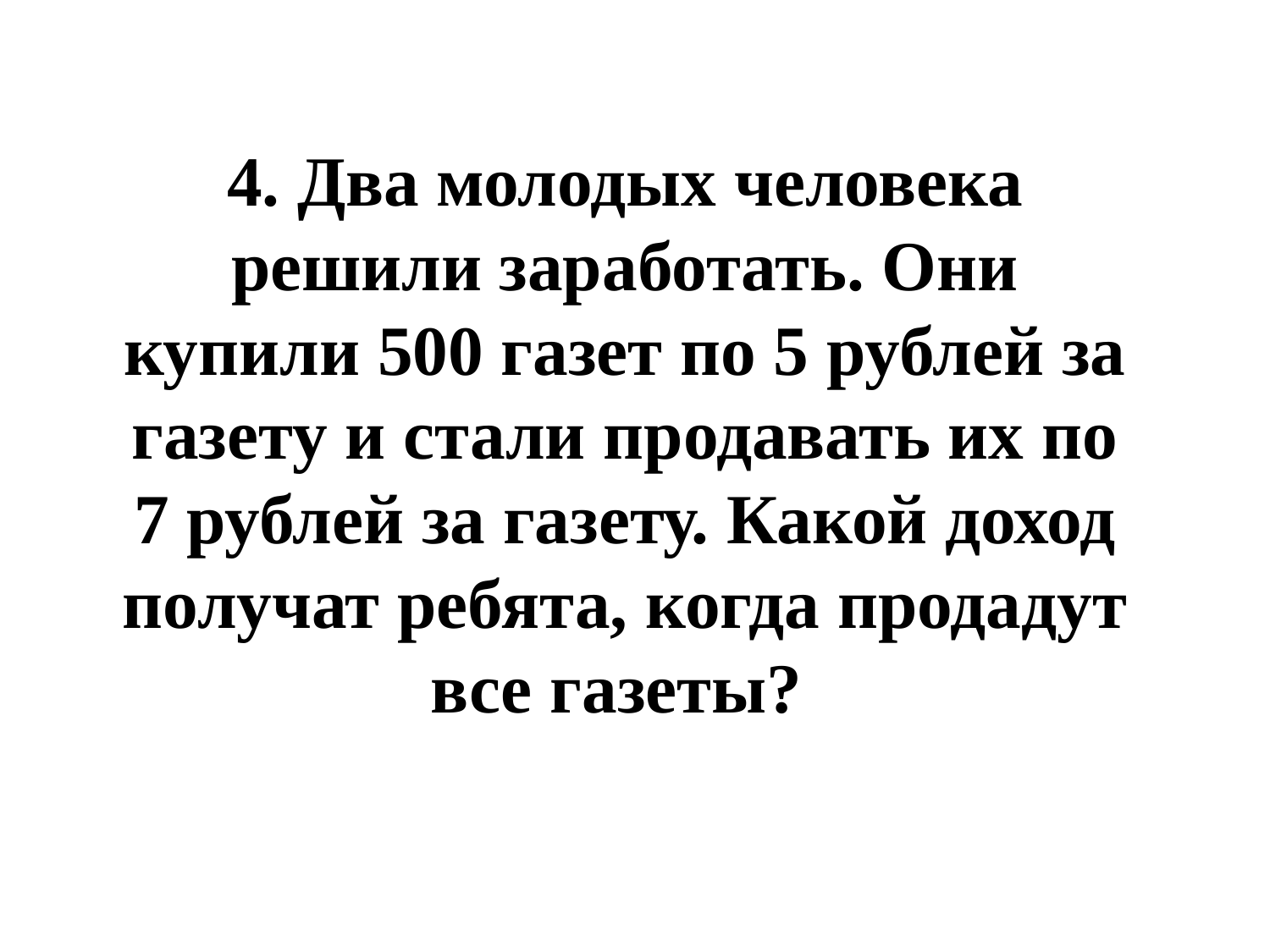

4. Два молодых человека решили заработать. Они купили 500 газет по 5 рублей за газету и стали продавать их по 7 рублей за газету. Какой доход получат ребята, когда продадут все газеты?